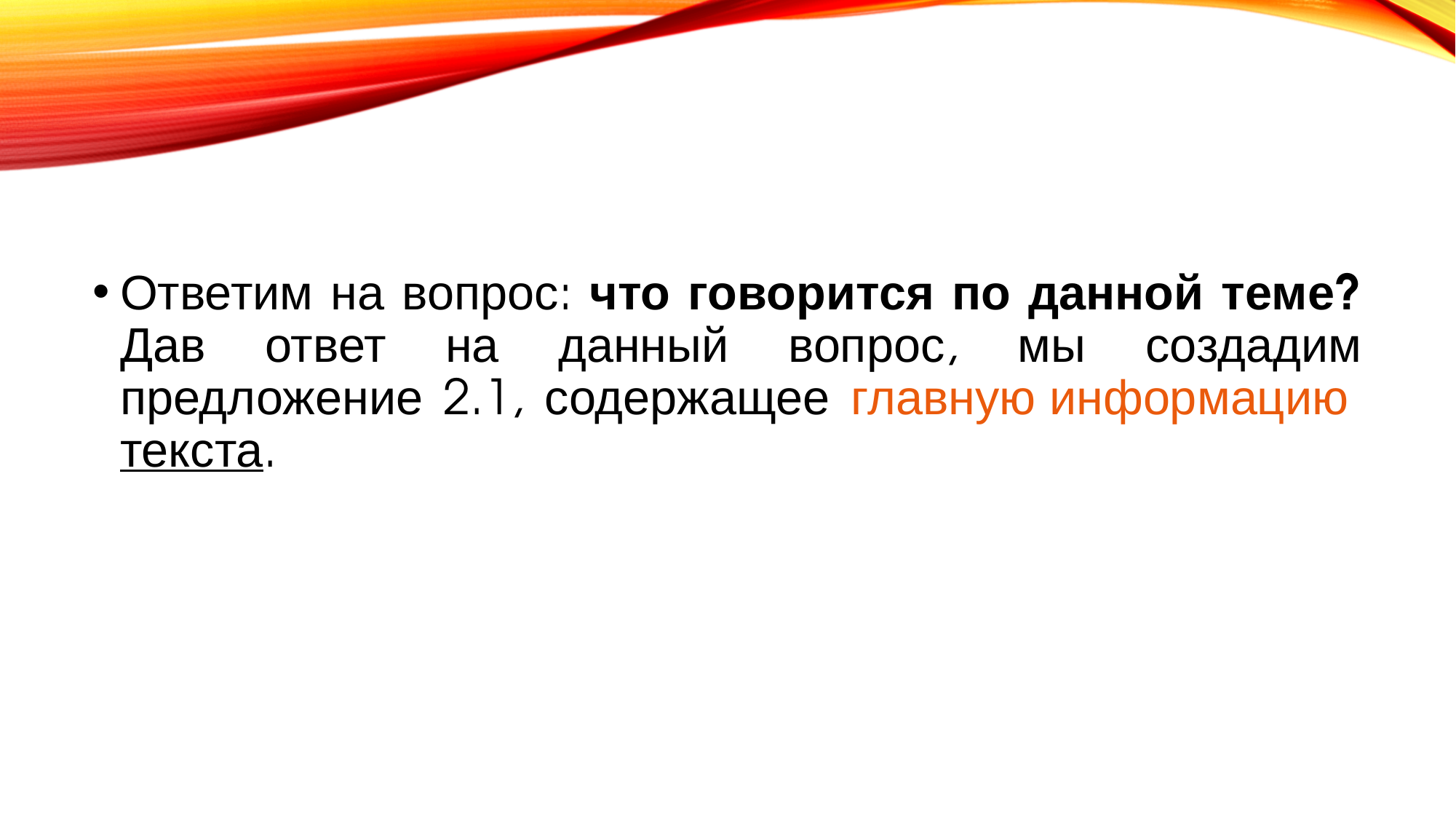

#
Ответим на вопрос: что говорится по данной теме? Дав ответ на данный вопрос, мы создадим предложение 2.1, содержащее главную информацию текста.